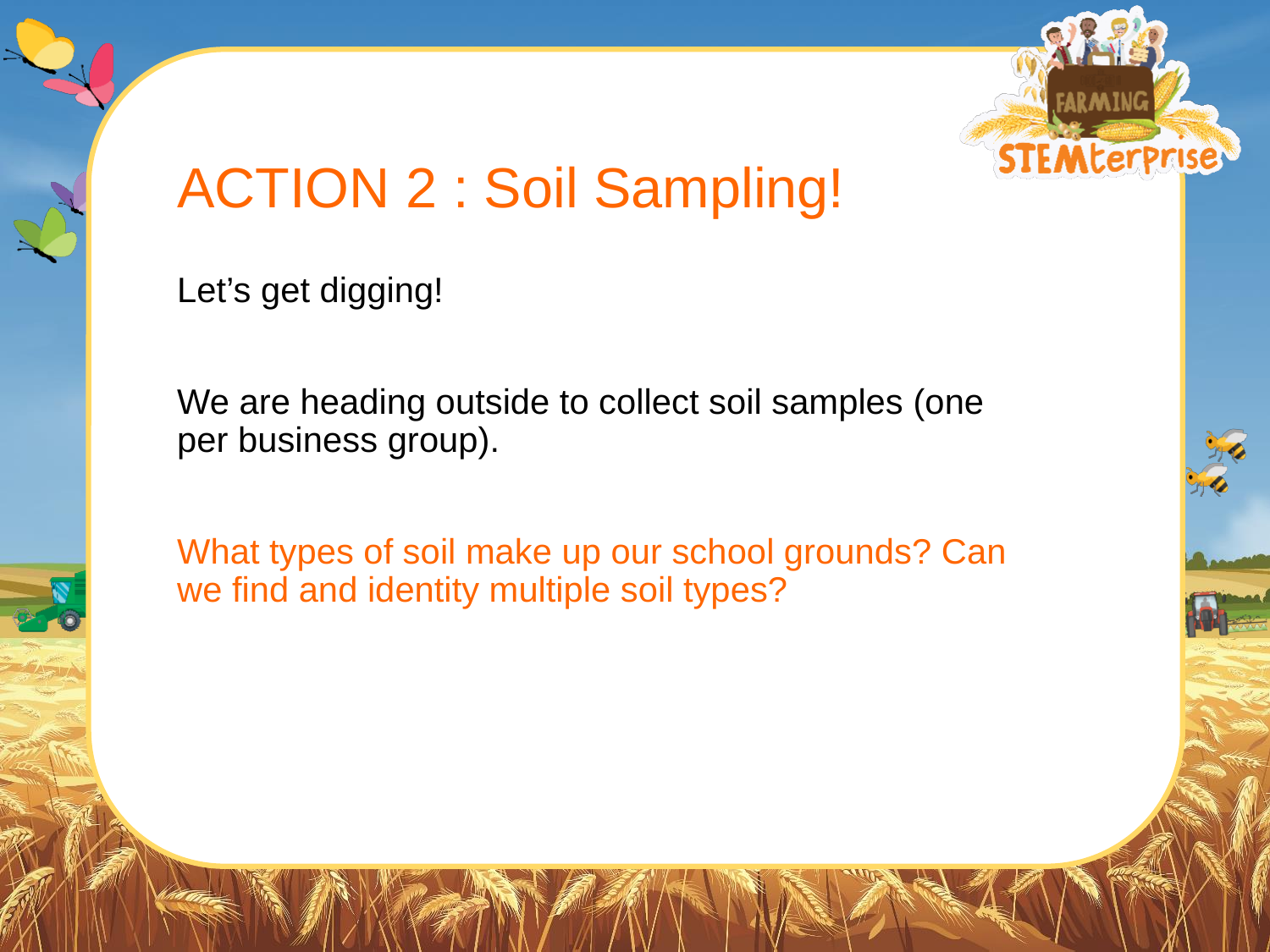

# ACTION 2 : Soil Sampling!
Let’s get digging!

We are heading outside to collect soil samples (one per business group).

What types of soil make up our school grounds? Can we find and identity multiple soil types?